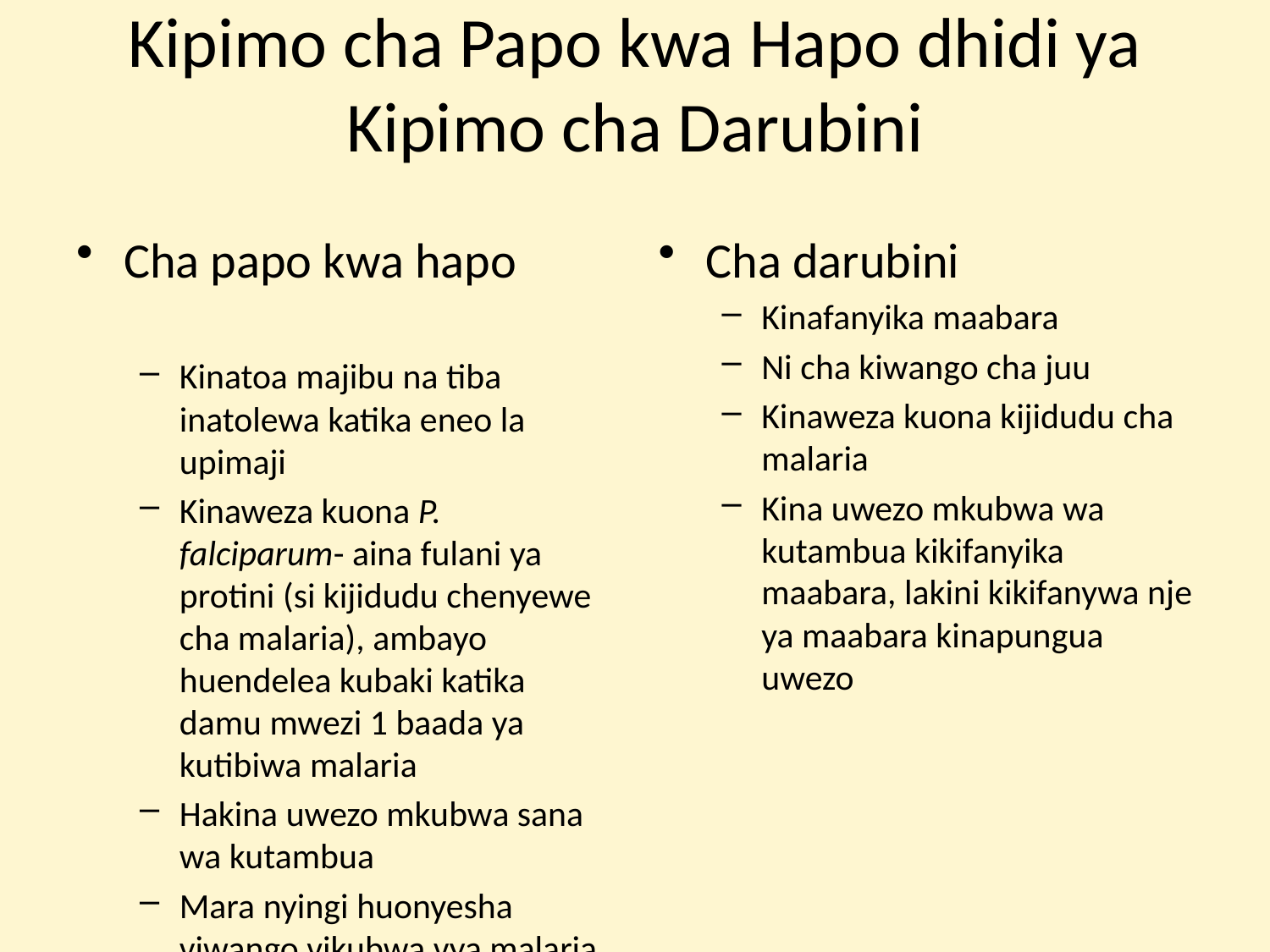

# Kipimo cha Papo kwa Hapo dhidi ya Kipimo cha Darubini
Cha papo kwa hapo
Kinatoa majibu na tiba inatolewa katika eneo la upimaji
Kinaweza kuona P. falciparum- aina fulani ya protini (si kijidudu chenyewe cha malaria), ambayo huendelea kubaki katika damu mwezi 1 baada ya kutibiwa malaria
Hakina uwezo mkubwa sana wa kutambua
Mara nyingi huonyesha viwango vikubwa vya malaria

Cha darubini
Kinafanyika maabara
Ni cha kiwango cha juu
Kinaweza kuona kijidudu cha malaria
Kina uwezo mkubwa wa kutambua kikifanyika maabara, lakini kikifanywa nje ya maabara kinapungua uwezo